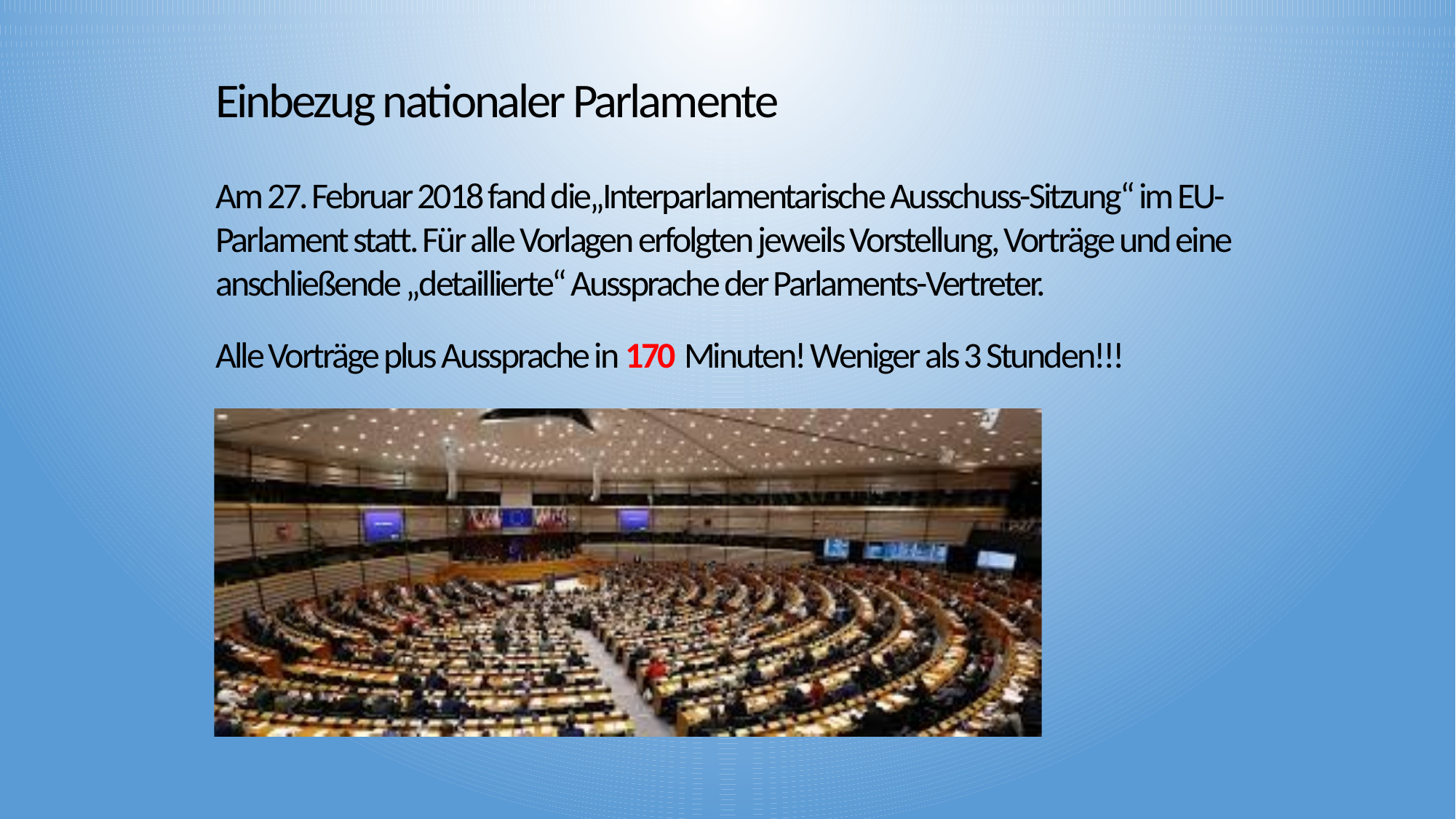

# Einbezug nationaler Parlamente
Am 27. Februar 2018 fand die„Interparlamentarische Ausschuss-Sitzung“ im EU-  Parlament statt. Für alle Vorlagen erfolgten jeweils Vorstellung, Vorträge und eine anschließende „detaillierte“ Aussprache der Parlaments-Vertreter.

Alle Vorträge plus Aussprache in 170 Minuten! Weniger als 3 Stunden!!!